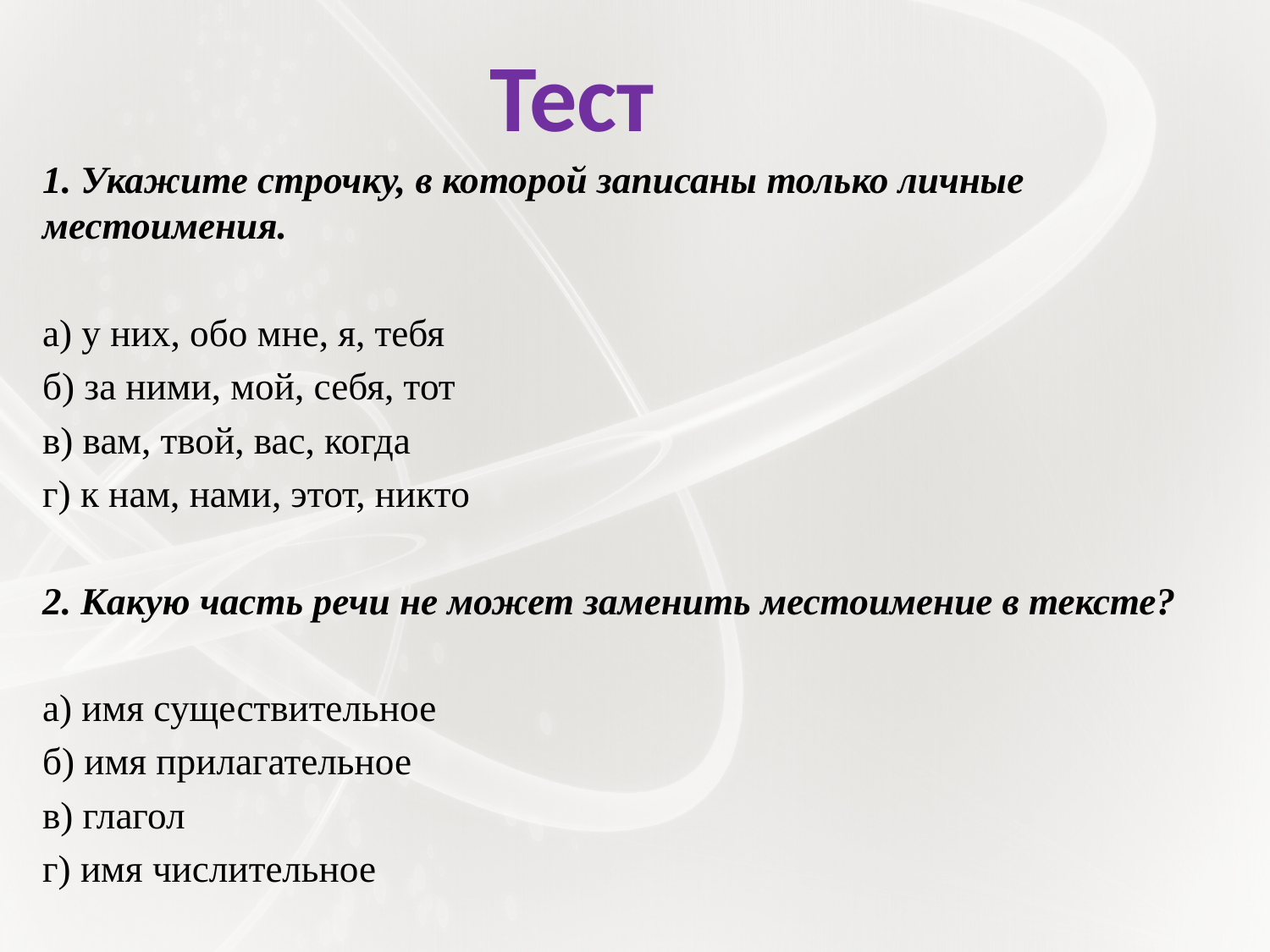

Тест
1. Укажите строчку, в которой записаны только личные местоимения.

а) у них, обо мне, я, тебя
б) за ними, мой, себя, тот
в) вам, твой, вас, когда
г) к нам, нами, этот, никто

2. Какую часть речи не может заменить местоимение в тексте?

а) имя существительное
б) имя прилагательное
в) глагол
г) имя числительное